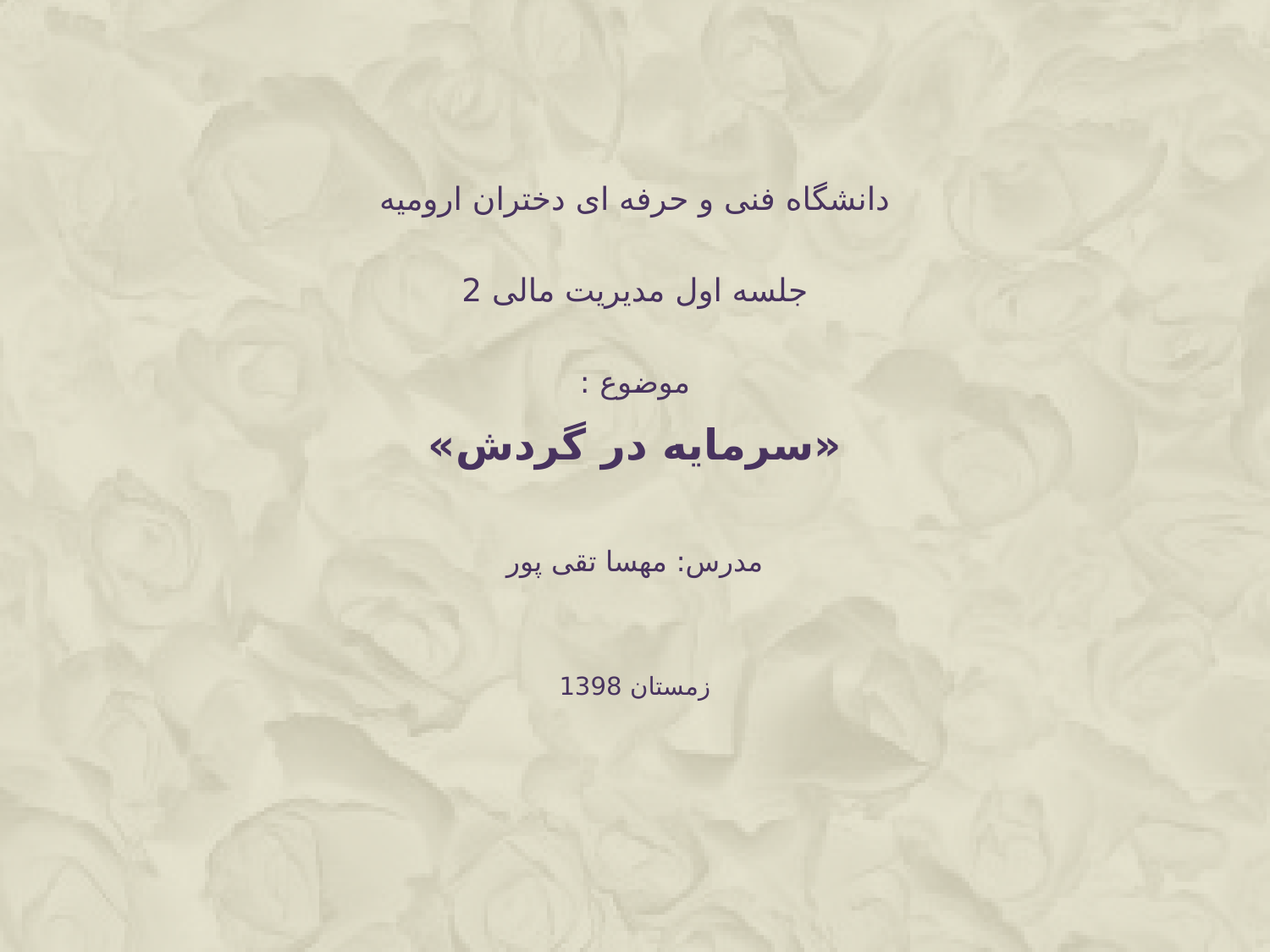

دانشگاه فنی و حرفه ای دختران ارومیه

جلسه اول مدیریت مالی 2

موضوع :
«سرمایه در گردش»

مدرس: مهسا تقی پور

زمستان 1398